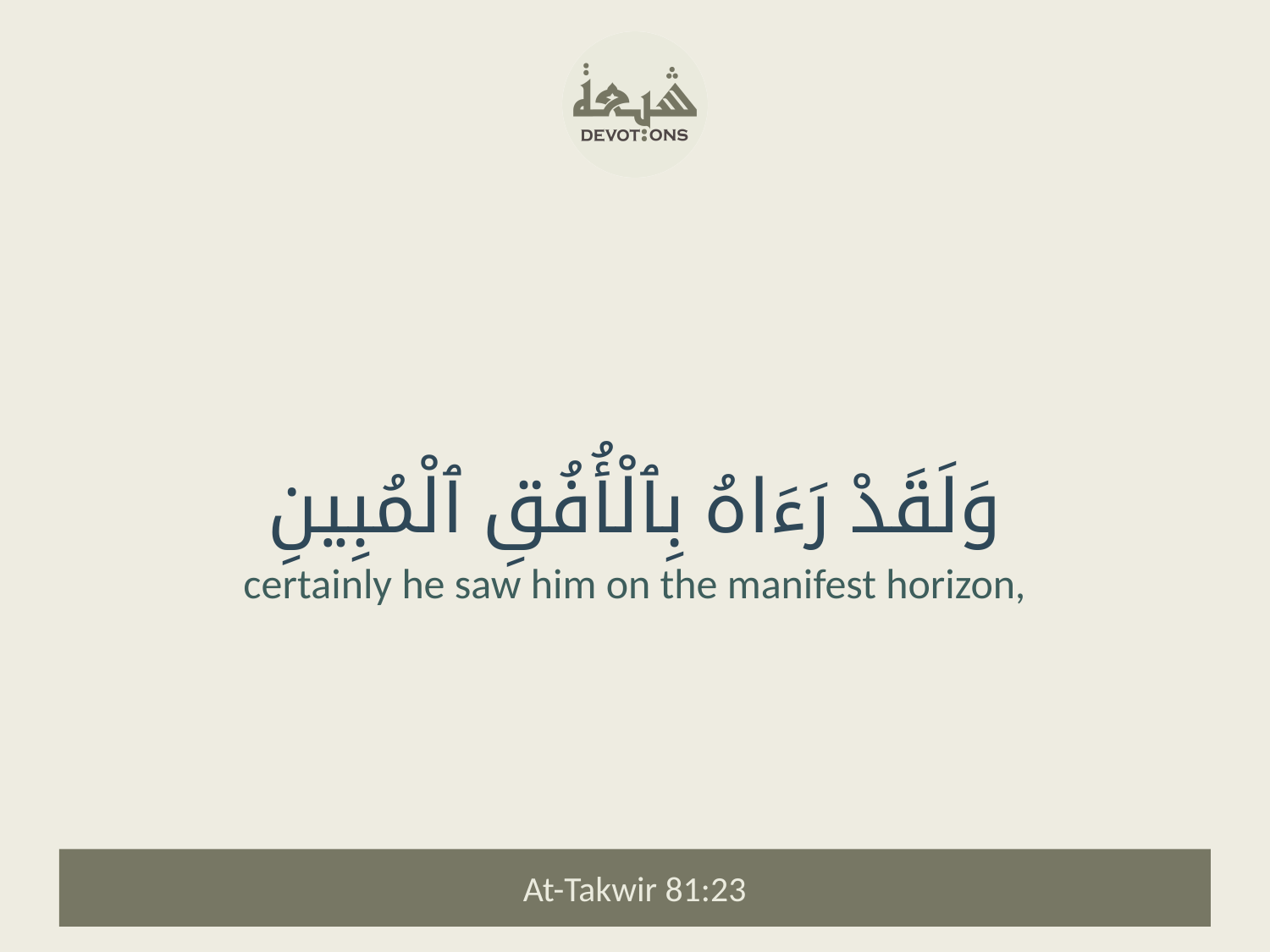

وَلَقَدْ رَءَاهُ بِٱلْأُفُقِ ٱلْمُبِينِ
certainly he saw him on the manifest horizon,
At-Takwir 81:23